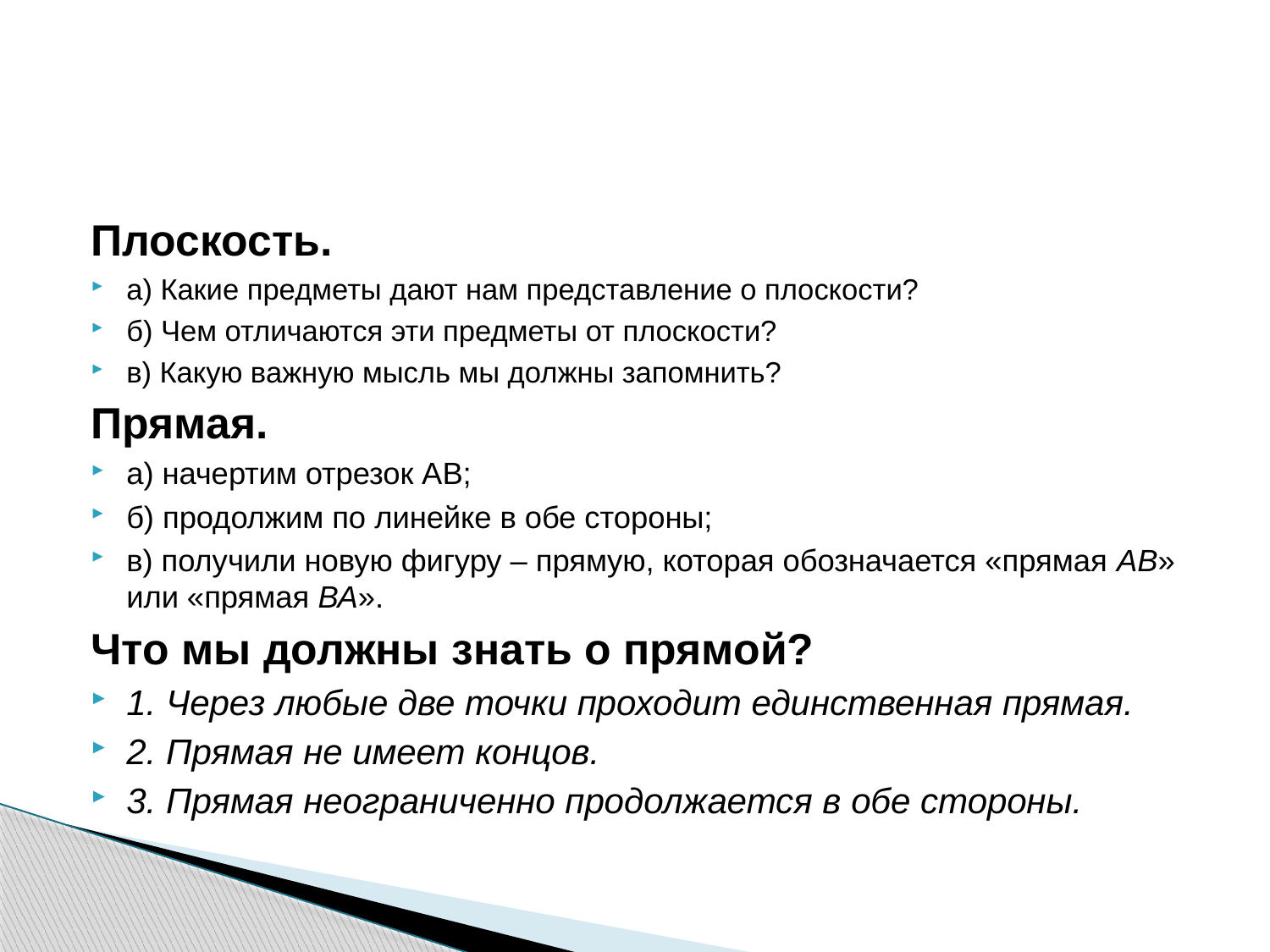

#
Плоскость.
а) Какие предметы дают нам представление о плоскости?
б) Чем отличаются эти предметы от плоскости?
в) Какую важную мысль мы должны запомнить?
Прямая.
а) начертим отрезок АВ;
б) продолжим по линейке в обе стороны;
в) получили новую фигуру – прямую, которая обозначается «прямая АВ» или «прямая ВА».
Что мы должны знать о прямой?
1. Через любые две точки проходит единственная прямая.
2. Прямая не имеет концов.
3. Прямая неограниченно продолжается в обе стороны.